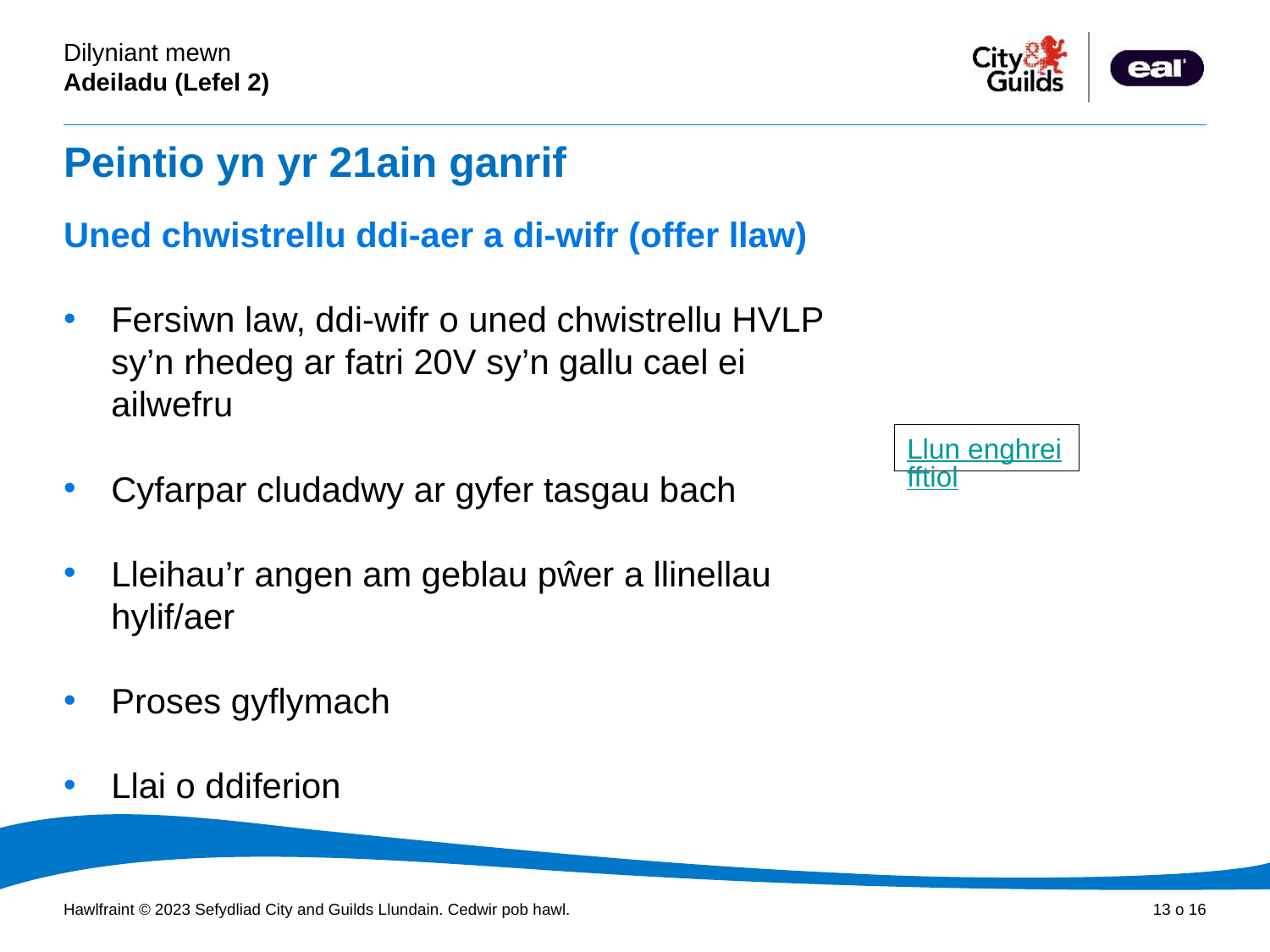

# Peintio yn yr 21ain ganrif
Uned chwistrellu ddi-aer a di-wifr (offer llaw)

Fersiwn law, ddi-wifr o uned chwistrellu HVLP sy’n rhedeg ar fatri 20V sy’n gallu cael ei ailwefru

Cyfarpar cludadwy ar gyfer tasgau bach

Lleihau’r angen am geblau pŵer a llinellau hylif/aer

Proses gyflymach

Llai o ddiferion

Llun enghreifftiol